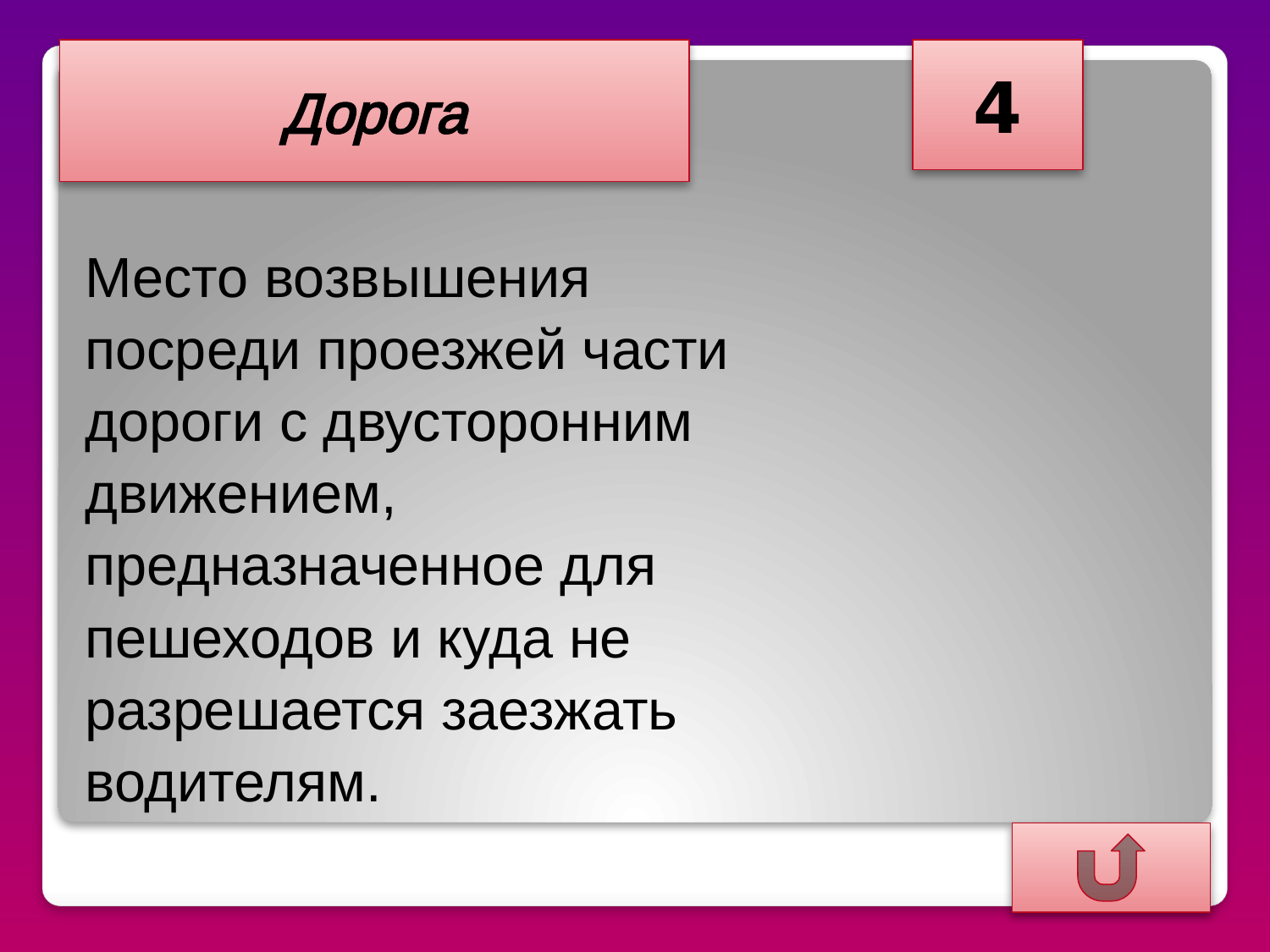

Дорога

4
Место возвышения
посреди проезжей части
дороги с двусторонним
движением,
предназначенное для
пешеходов и куда не
разрешается заезжать
водителям.